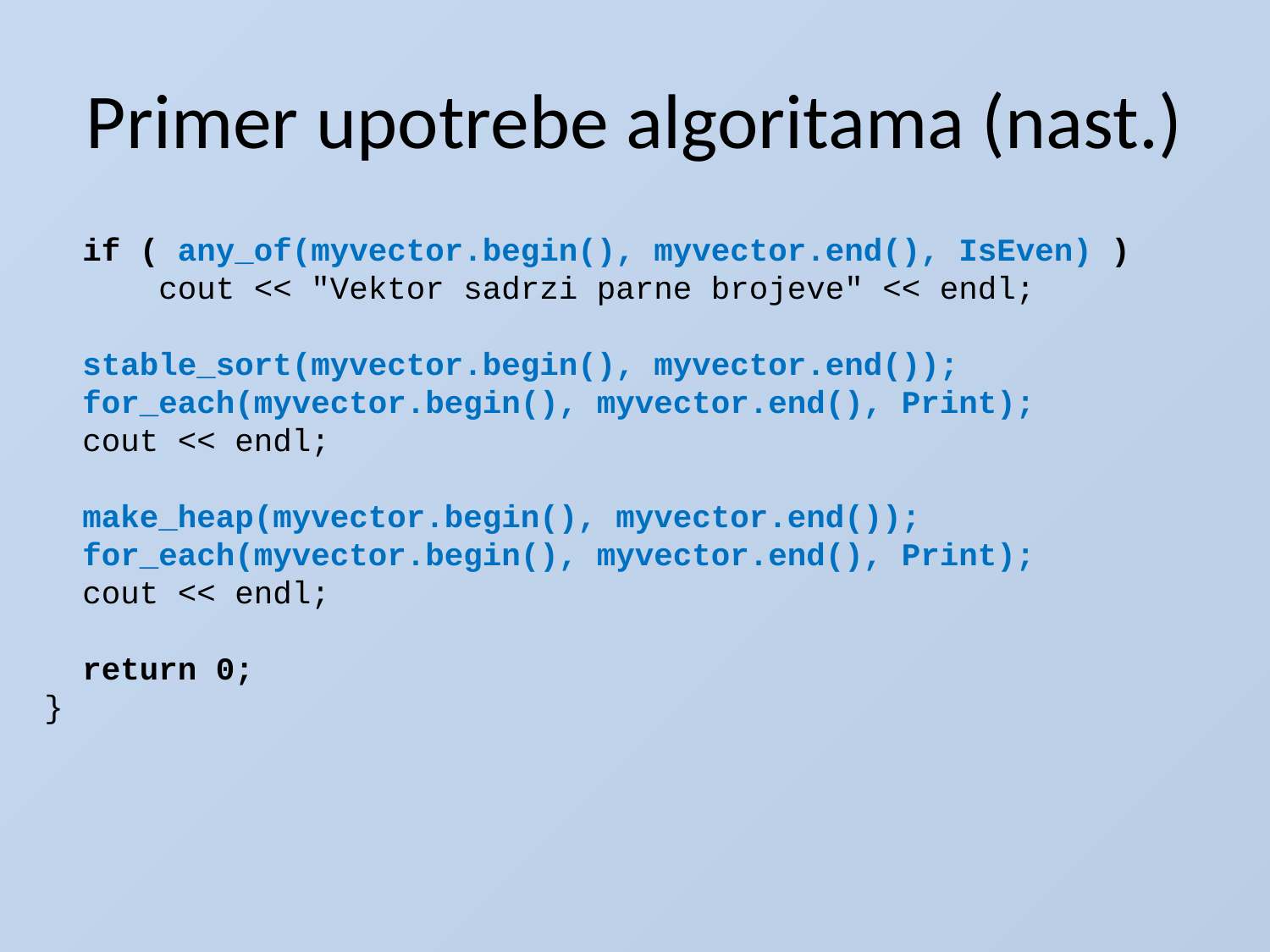

# Primer upotrebe algoritama (nast.)
  if ( any_of(myvector.begin(), myvector.end(), IsEven) )
      cout << "Vektor sadrzi parne brojeve" << endl;

  stable_sort(myvector.begin(), myvector.end());
  for_each(myvector.begin(), myvector.end(), Print);
  cout << endl;

  make_heap(myvector.begin(), myvector.end());
  for_each(myvector.begin(), myvector.end(), Print);
  cout << endl;

  return 0;
}